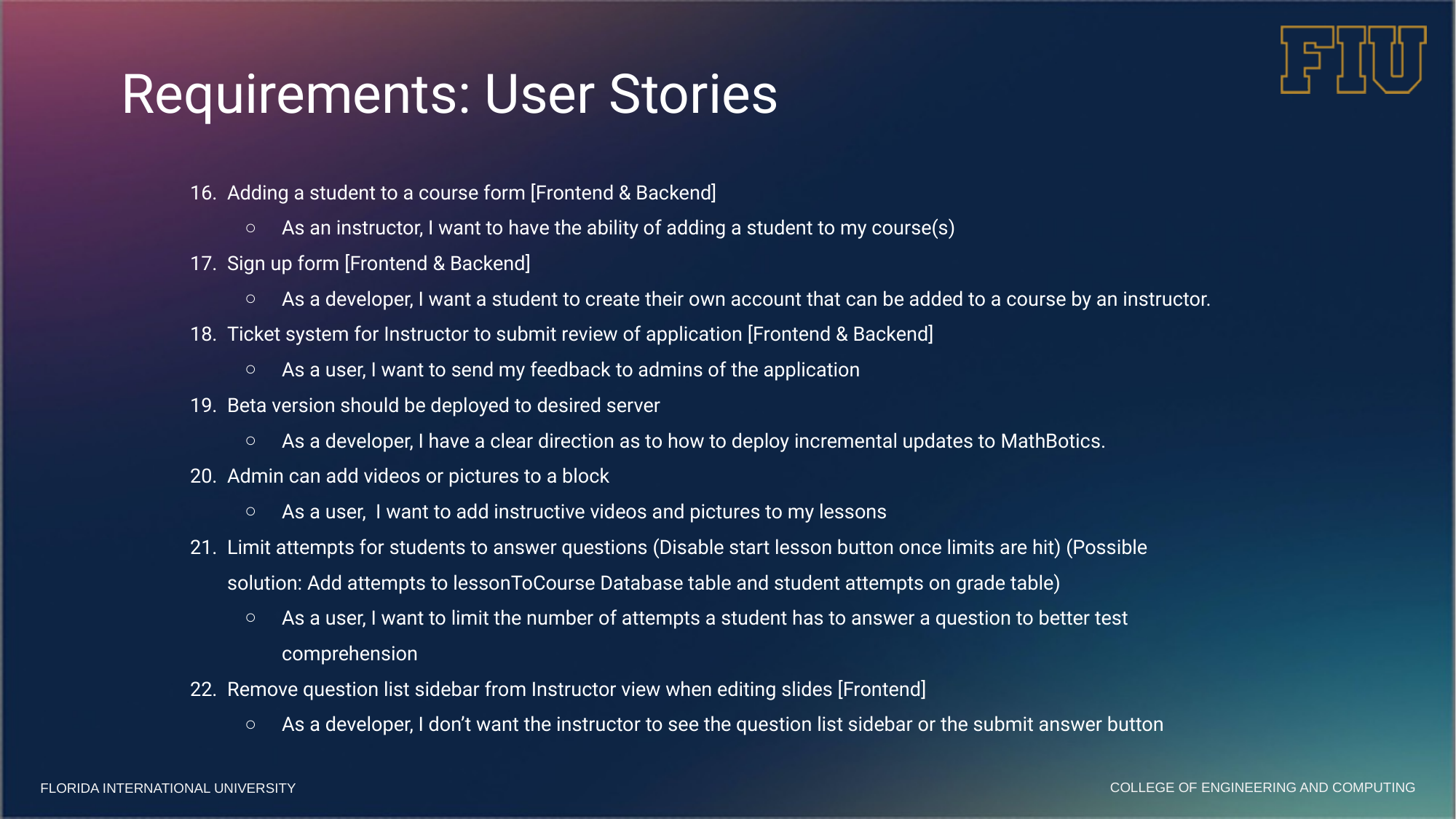

# Requirements: User Stories

Adding a student to a course form [Frontend & Backend]
As an instructor, I want to have the ability of adding a student to my course(s)
Sign up form [Frontend & Backend]
As a developer, I want a student to create their own account that can be added to a course by an instructor.
Ticket system for Instructor to submit review of application [Frontend & Backend]
As a user, I want to send my feedback to admins of the application
Beta version should be deployed to desired server
As a developer, I have a clear direction as to how to deploy incremental updates to MathBotics.
Admin can add videos or pictures to a block
As a user,  I want to add instructive videos and pictures to my lessons
Limit attempts for students to answer questions (Disable start lesson button once limits are hit) (Possible solution: Add attempts to lessonToCourse Database table and student attempts on grade table)
As a user, I want to limit the number of attempts a student has to answer a question to better test comprehension
Remove question list sidebar from Instructor view when editing slides [Frontend]
As a developer, I don’t want the instructor to see the question list sidebar or the submit answer button